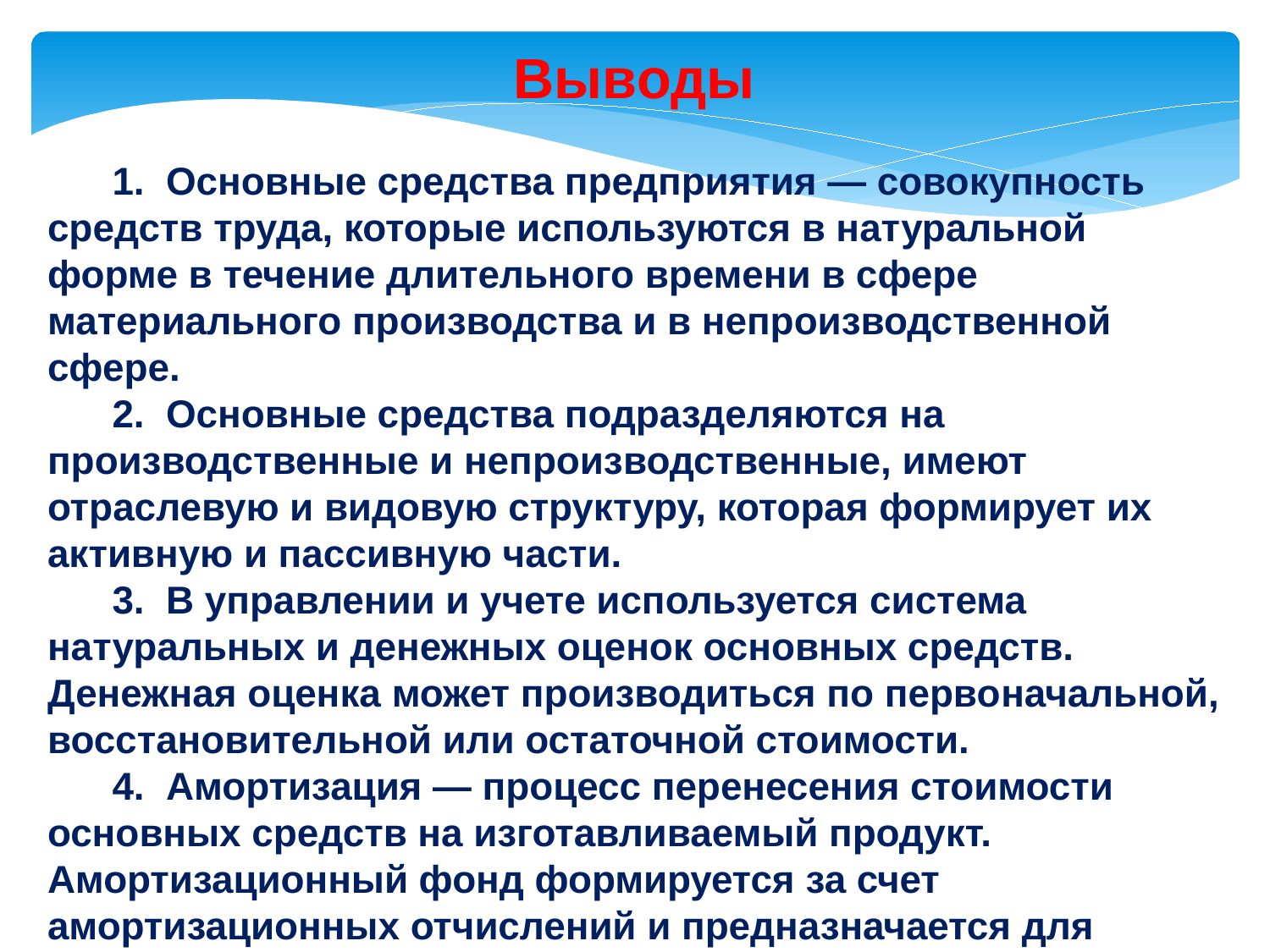

Выводы

      1.  Основные средства предприятия — совокупность средств труда, кото­рые используются в натуральной форме в течение длительного времени в сфере материального производства и в непроизводственной сфере.
      2.  Основные средства подразделяются на производственные и непроиз­водственные, имеют отраслевую и видовую структуру, которая формирует их активную и пассивную части.
      3.  В управлении и учете используется система натуральных и денежных оценок основных средств. Денежная оценка может производиться по перво­начальной, восстановительной или остаточной стоимости.
      4.  Амортизация — процесс перенесения стоимости основных средств на изготавливаемый продукт. Амортизационный фонд формируется за счет амортизационных отчислений и предназначается для воспроизводства ос­новных средств.